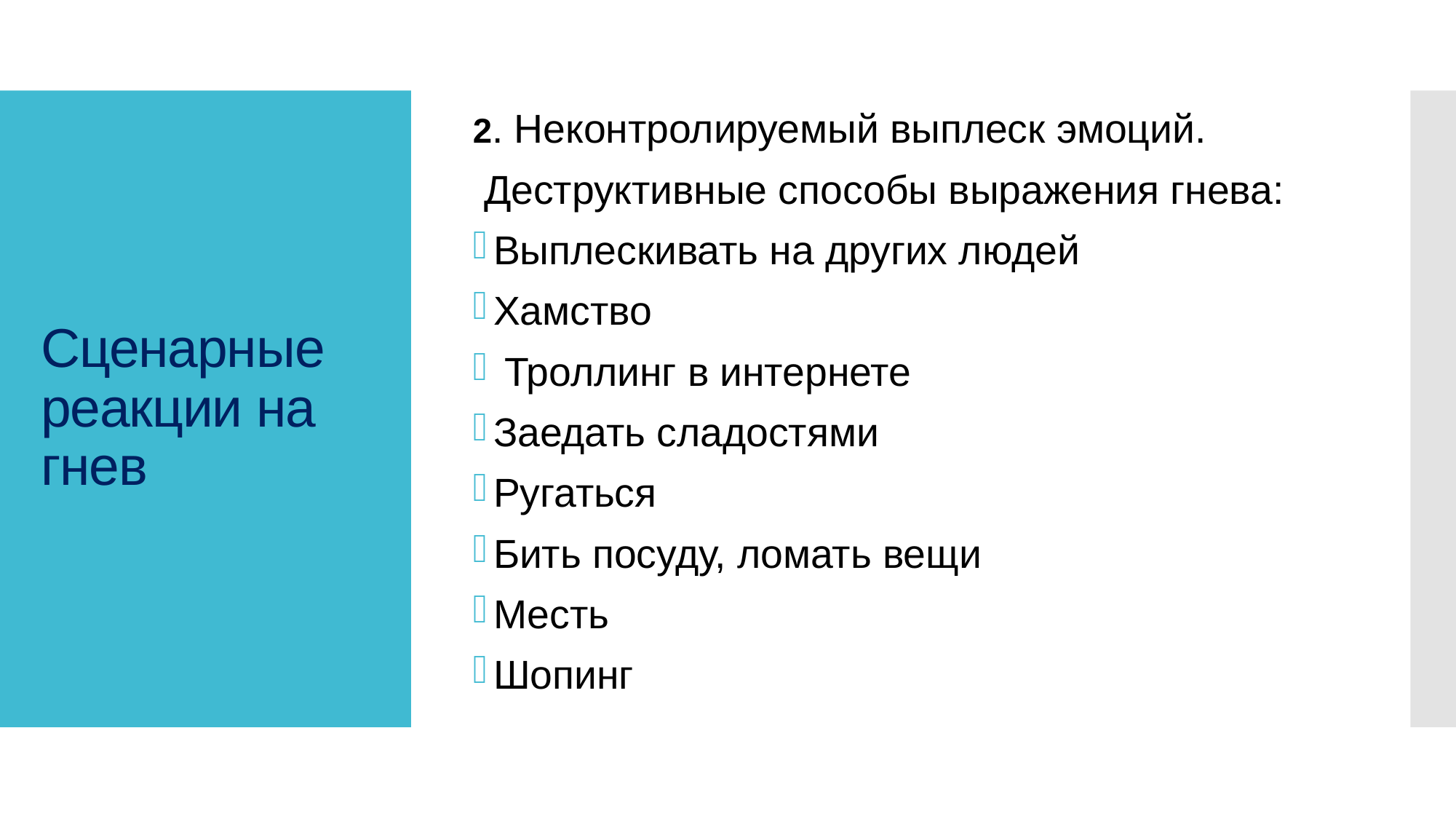

2. Неконтролируемый выплеск эмоций.
 Деструктивные способы выражения гнева:
Выплескивать на других людей
Хамство
 Троллинг в интернете
Заедать сладостями
Ругаться
Бить посуду, ломать вещи
Месть
Шопинг

# Сценарные реакции на гнев